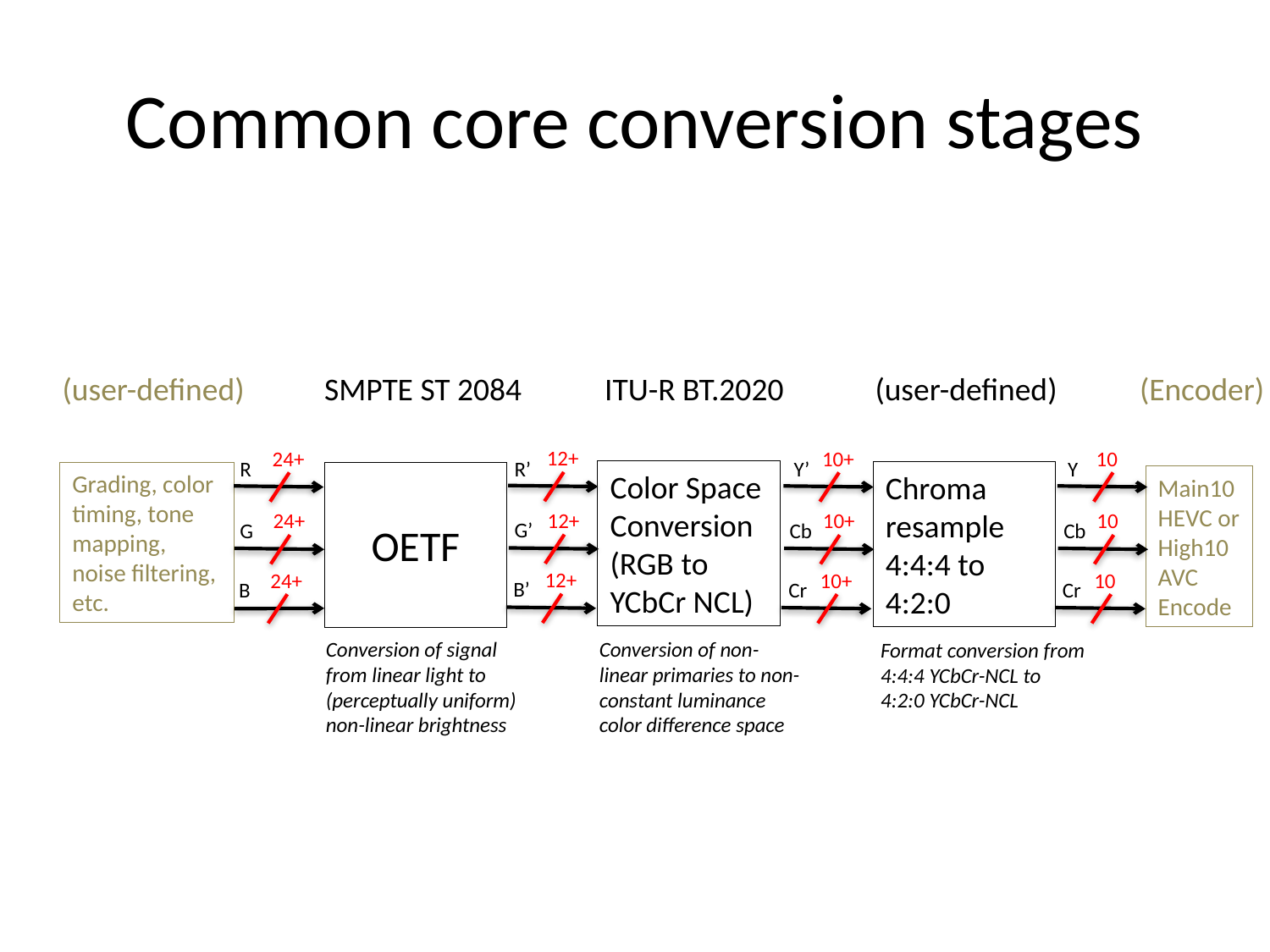

# Common core conversion stages
(Encoder)
ITU-R BT.2020
(user-defined)
(user-defined)
SMPTE ST 2084
12+
R’
12+
G’
12+
B’
24+
R
24+
G
24+
B
10+
Y’
10+
Cb
10+
Cr
10
Y
10
Cb
10
Cr
Color Space Conversion (RGB to YCbCr NCL)
Chroma resample 4:4:4 to 4:2:0
Grading, color timing, tone mapping, noise filtering, etc.

OETF

Main10 HEVC or High10 AVC Encode
Conversion of signal from linear light to (perceptually uniform) non-linear brightness
Conversion of non-linear primaries to non-constant luminance color difference space
Format conversion from 4:4:4 YCbCr-NCL to 4:2:0 YCbCr-NCL